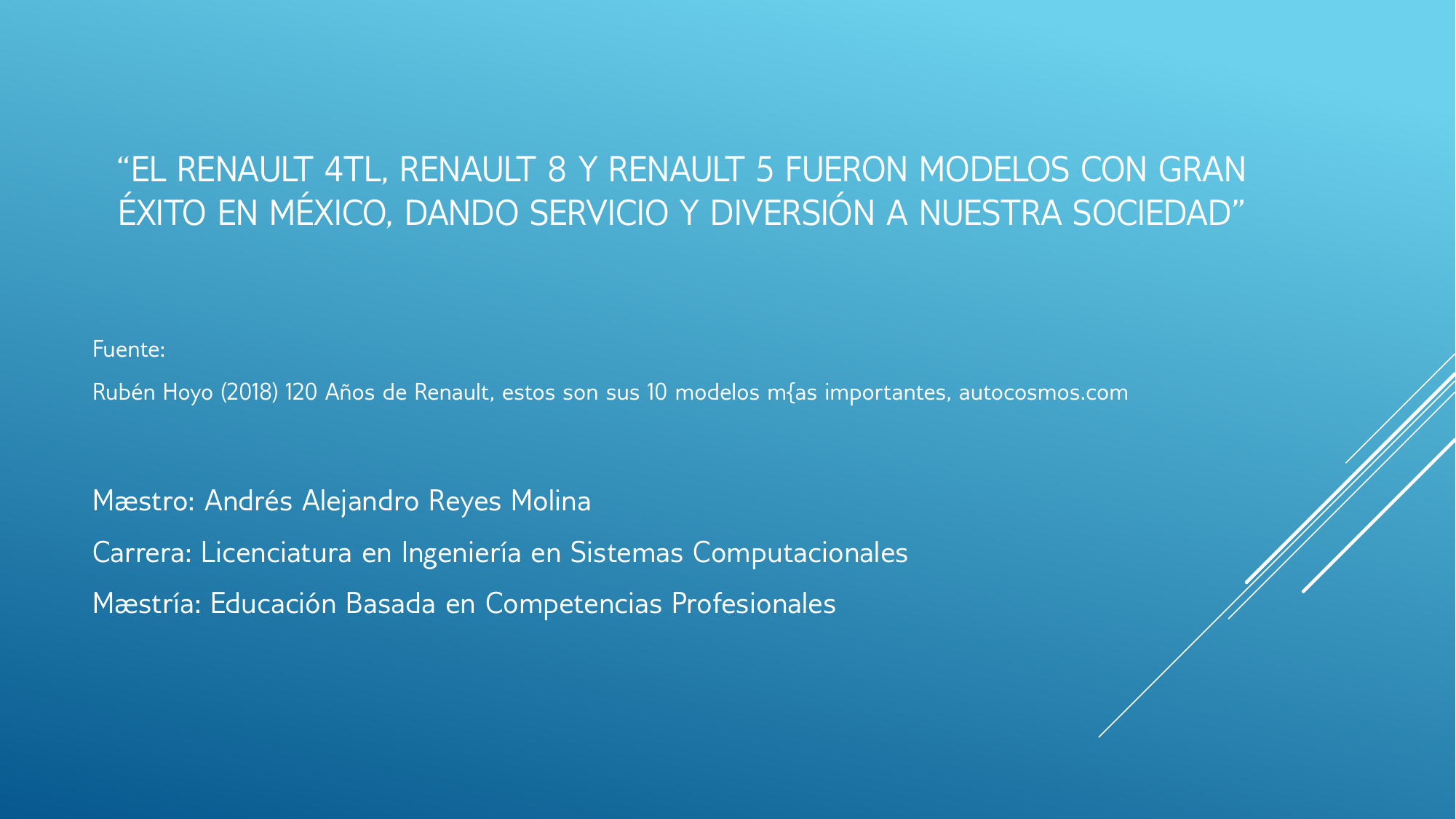

# “El Renault 4TL, Renault 8 y Renault 5 fueron modelos con gran éxito en México, dando servicio y diversión a nuestra sociedad”
Fuente:
Rubén Hoyo (2018) 120 Años de Renault, estos son sus 10 modelos m{as importantes, autocosmos.com
Maestro: Andrés Alejandro Reyes Molina
Carrera: Licenciatura en Ingeniería en Sistemas Computacionales
Maestría: Educación Basada en Competencias Profesionales